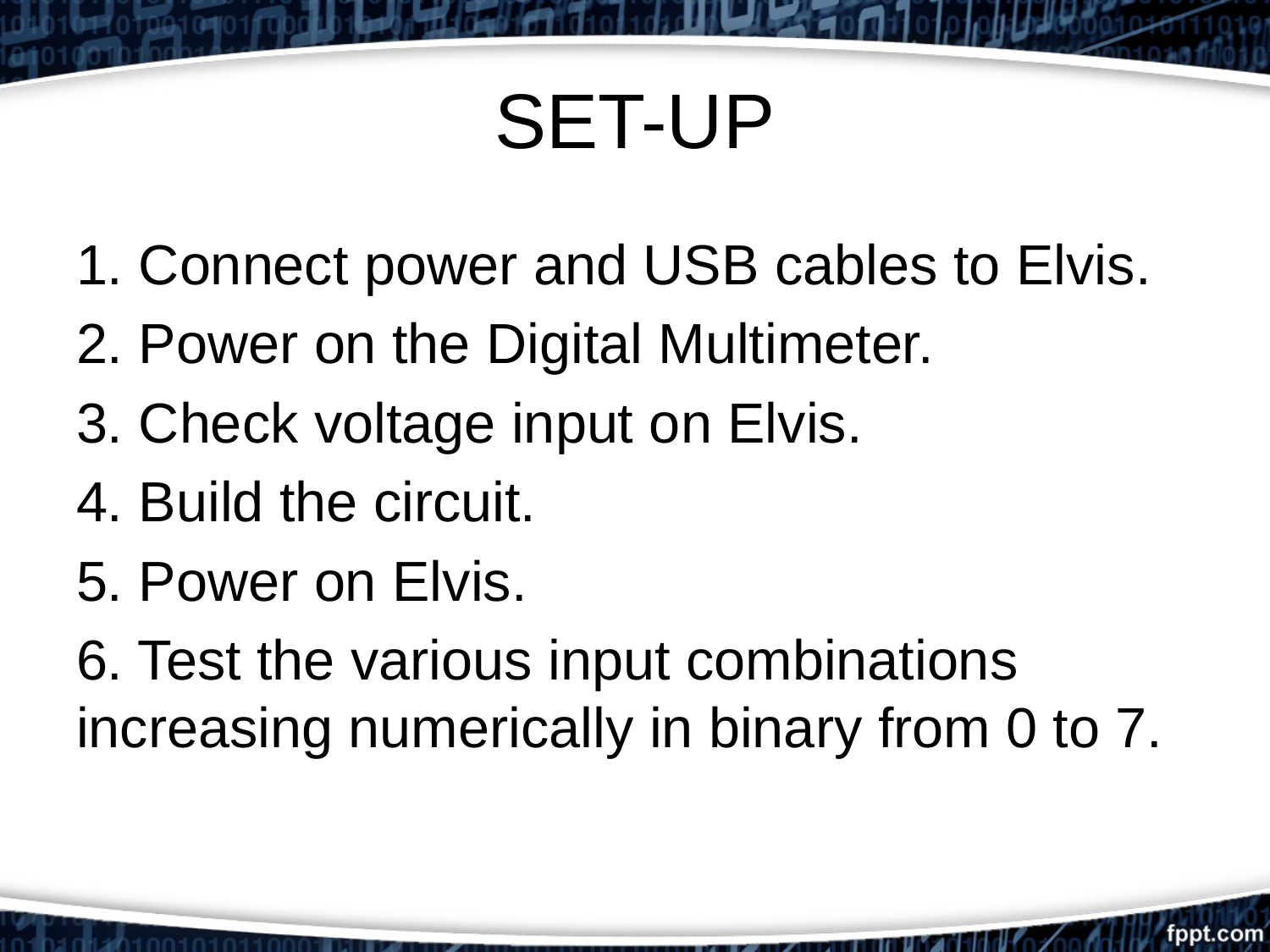

# SET-UP
1. Connect power and USB cables to Elvis.
2. Power on the Digital Multimeter.
3. Check voltage input on Elvis.
4. Build the circuit.
5. Power on Elvis.
6. Test the various input combinations     increasing numerically in binary from 0 to 7.